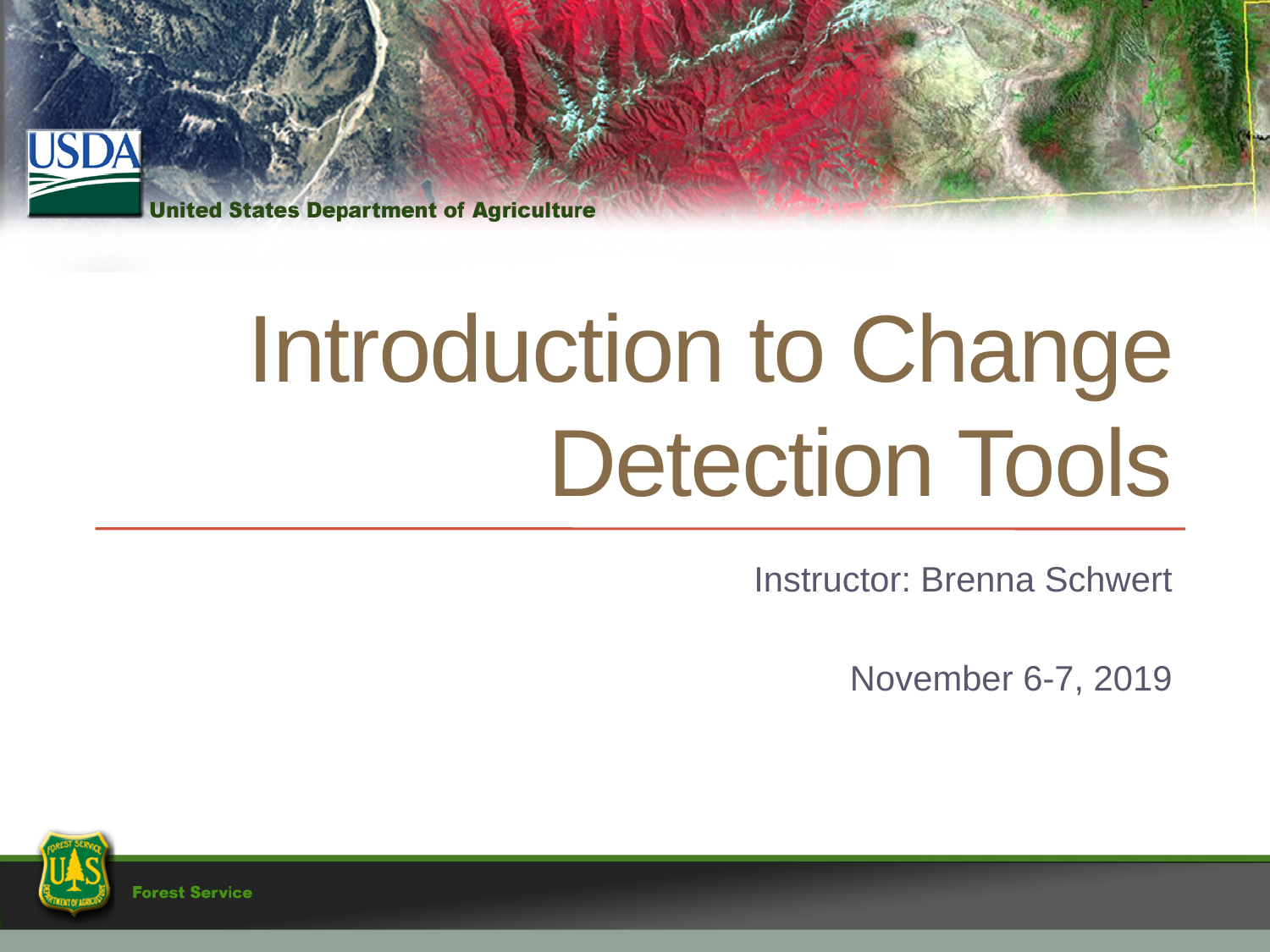

# Introduction to Change Detection Tools
Instructor: Brenna Schwert

November 6-7, 2019